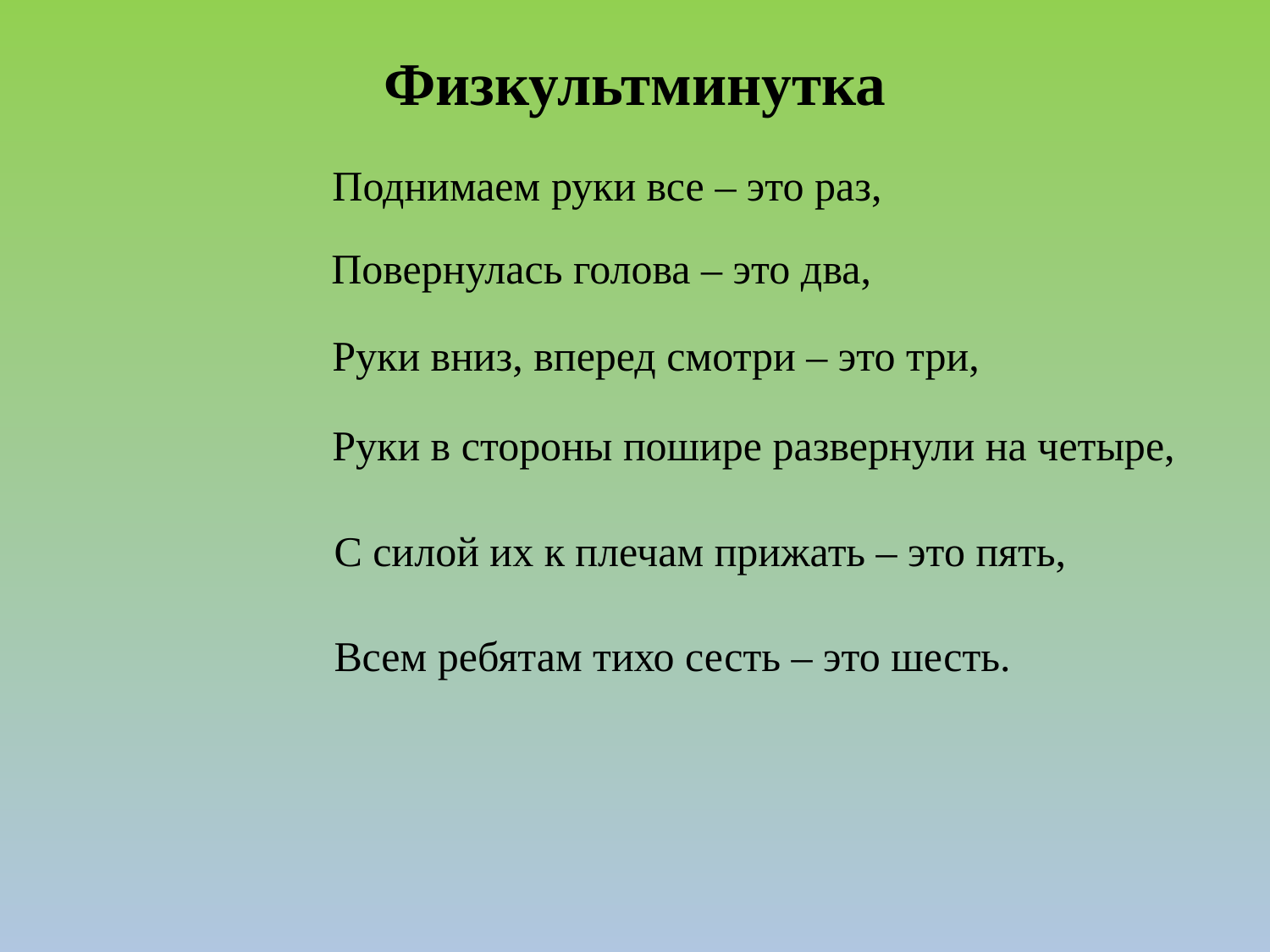

# Физкультминутка
Поднимаем руки все – это раз,
Повернулась голова – это два,
Руки вниз, вперед смотри – это три,
Руки в стороны пошире развернули на четыре,
С силой их к плечам прижать – это пять,
Всем ребятам тихо сесть – это шесть.